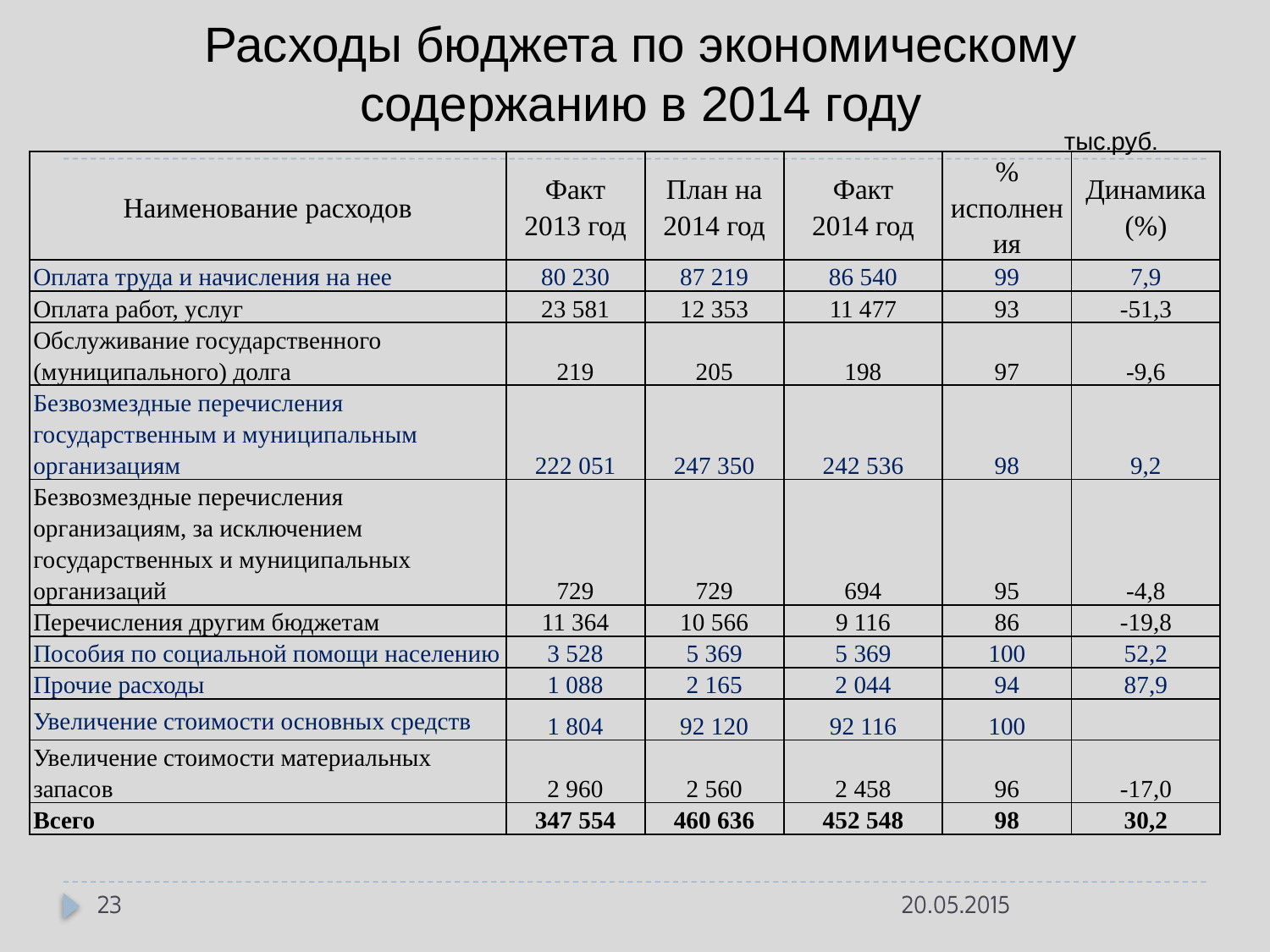

# Расходы бюджета по экономическому содержанию в 2014 году
тыс.руб.
| Наименование расходов | Факт 2013 год | План на 2014 год | Факт 2014 год | % исполнения | Динамика (%) |
| --- | --- | --- | --- | --- | --- |
| Оплата труда и начисления на нее | 80 230 | 87 219 | 86 540 | 99 | 7,9 |
| Оплата работ, услуг | 23 581 | 12 353 | 11 477 | 93 | -51,3 |
| Обслуживание государственного (муниципального) долга | 219 | 205 | 198 | 97 | -9,6 |
| Безвозмездные перечисления государственным и муниципальным организациям | 222 051 | 247 350 | 242 536 | 98 | 9,2 |
| Безвозмездные перечисления организациям, за исключением государственных и муниципальных организаций | 729 | 729 | 694 | 95 | -4,8 |
| Перечисления другим бюджетам | 11 364 | 10 566 | 9 116 | 86 | -19,8 |
| Пособия по социальной помощи населению | 3 528 | 5 369 | 5 369 | 100 | 52,2 |
| Прочие расходы | 1 088 | 2 165 | 2 044 | 94 | 87,9 |
| Увеличение стоимости основных средств | 1 804 | 92 120 | 92 116 | 100 |  |
| Увеличение стоимости материальных запасов | 2 960 | 2 560 | 2 458 | 96 | -17,0 |
| Всего | 347 554 | 460 636 | 452 548 | 98 | 30,2 |
23
20.05.2015